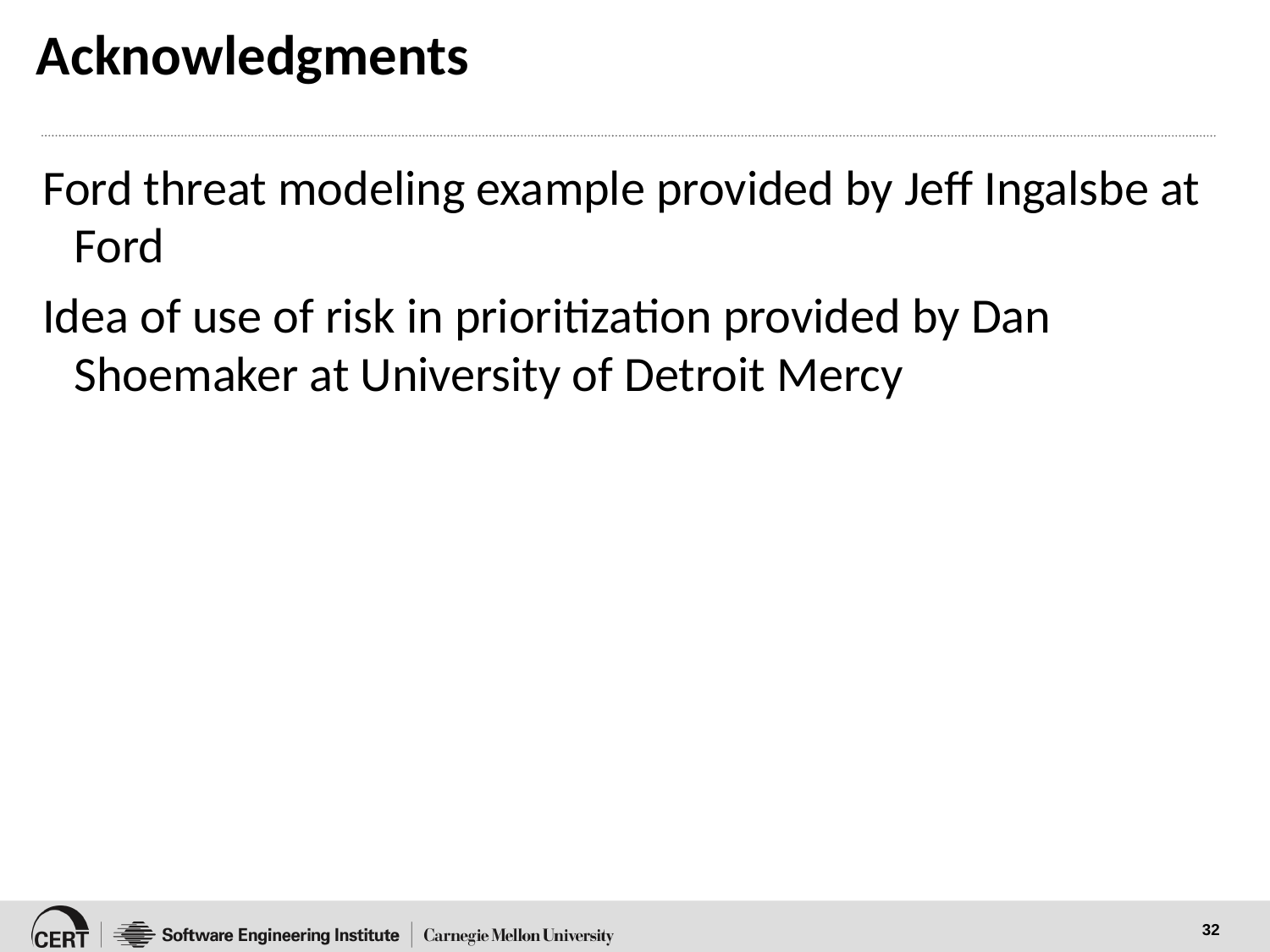

# Acknowledgments
Ford threat modeling example provided by Jeff Ingalsbe at Ford
Idea of use of risk in prioritization provided by Dan Shoemaker at University of Detroit Mercy